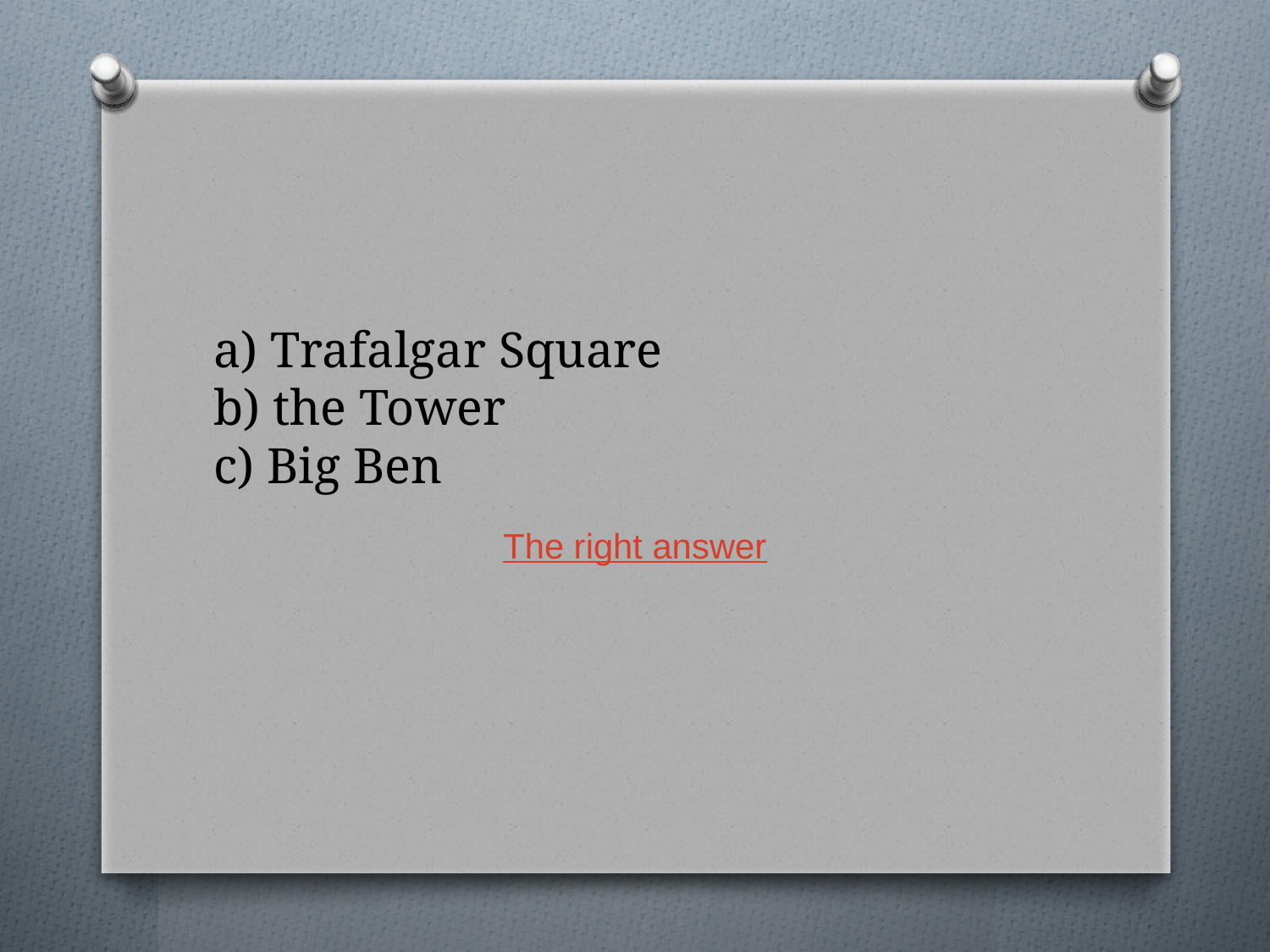

# a) Trafalgar Square b) the Tower c) Big Ben
The right answer